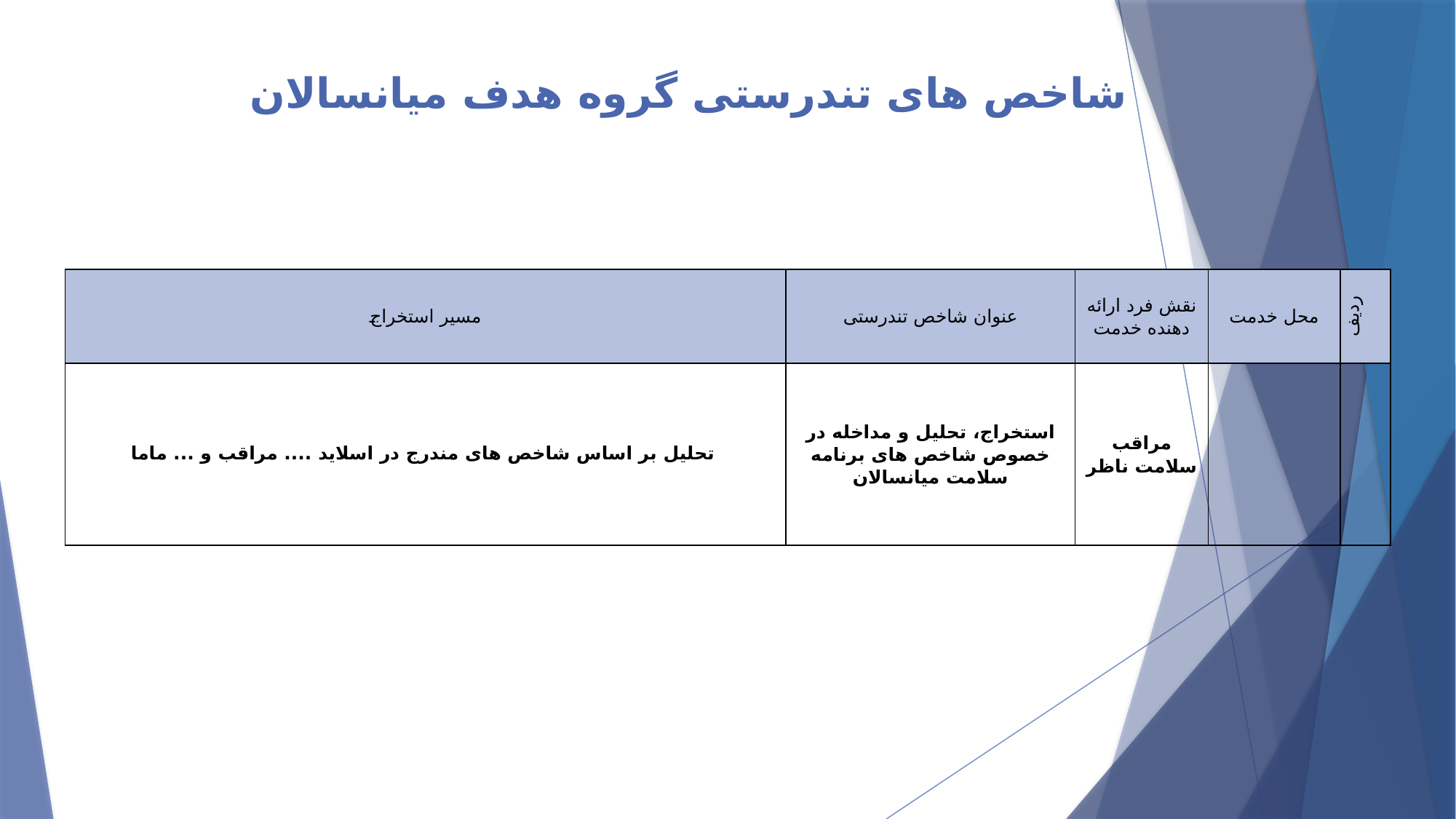

شاخص های تندرستی گروه هدف میانسالان
| مسیر استخراج | عنوان شاخص تندرستی | نقش فرد ارائه دهنده خدمت | محل خدمت | ردیف |
| --- | --- | --- | --- | --- |
| تحلیل بر اساس شاخص های مندرج در اسلاید .... مراقب و ... ماما | استخراج، تحلیل و مداخله در خصوص شاخص های برنامه سلامت میانسالان | مراقب سلامت ناظر |  |  |